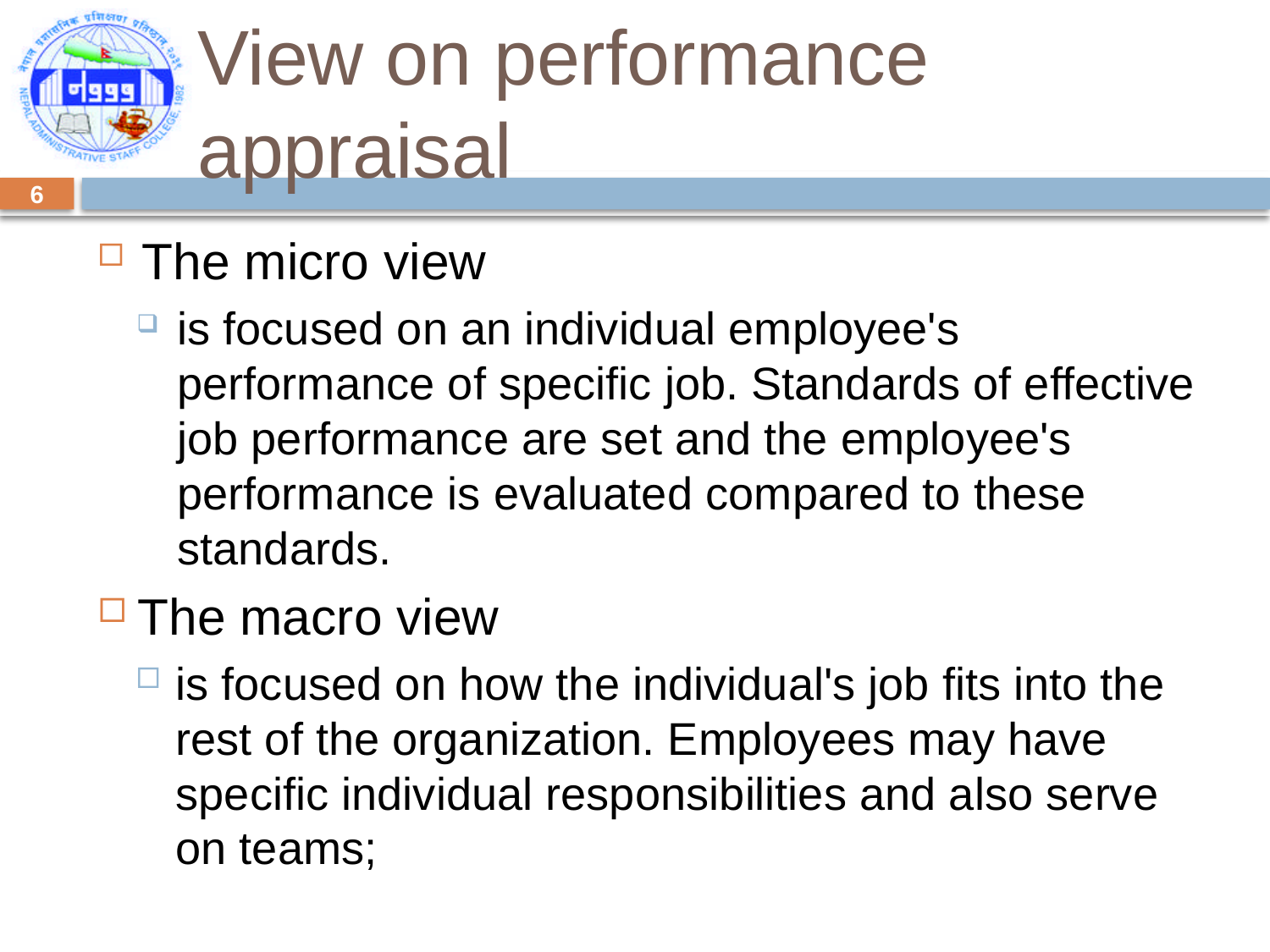

# View on performance appraisal
6
The micro view
is focused on an individual employee's performance of specific job. Standards of effective job performance are set and the employee's performance is evaluated compared to these standards.
The macro view
is focused on how the individual's job fits into the rest of the organization. Employees may have specific individual responsibilities and also serve on teams;